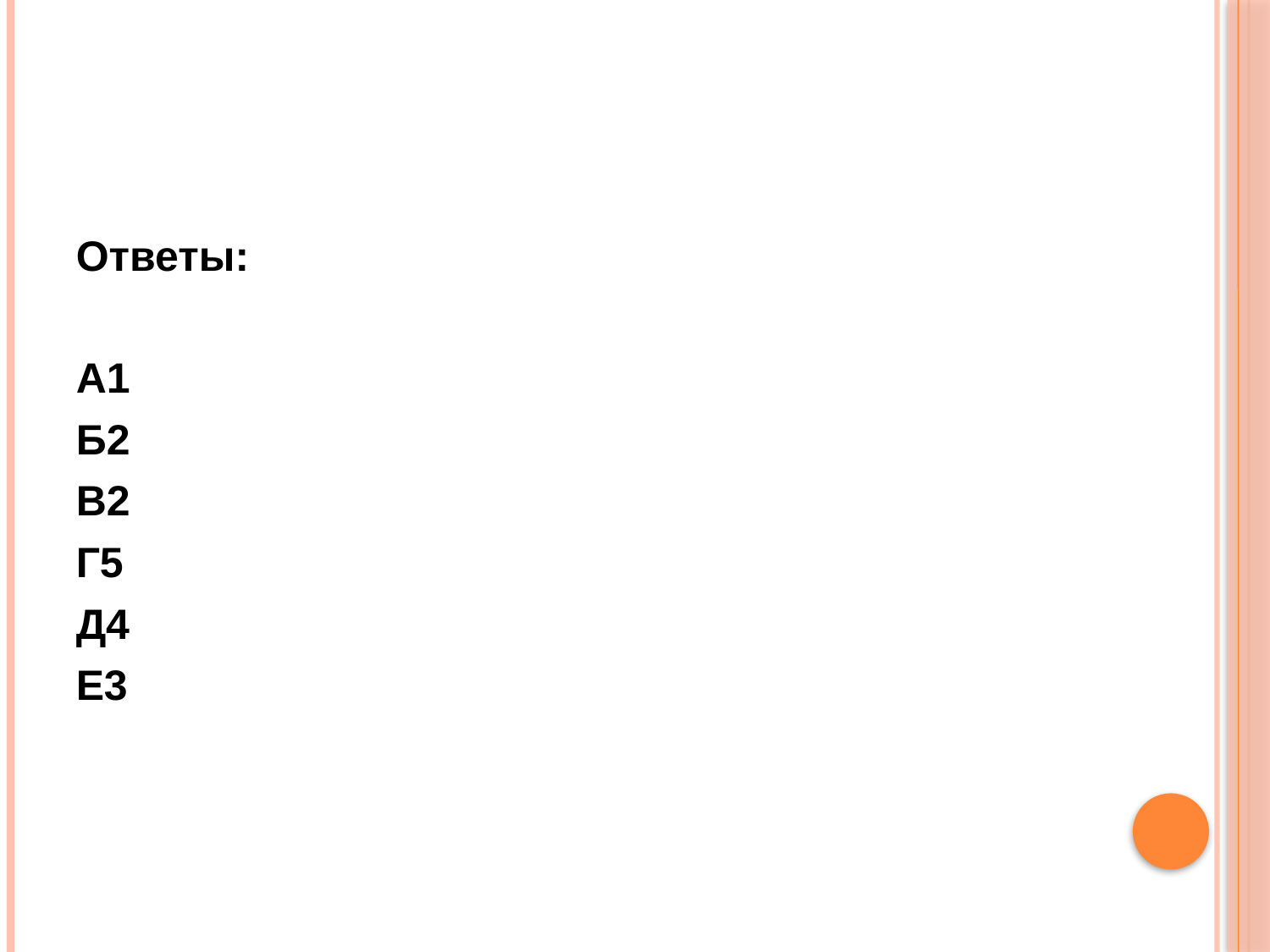

#
Ответы:

А1
Б2
В2
Г5
Д4
Е3